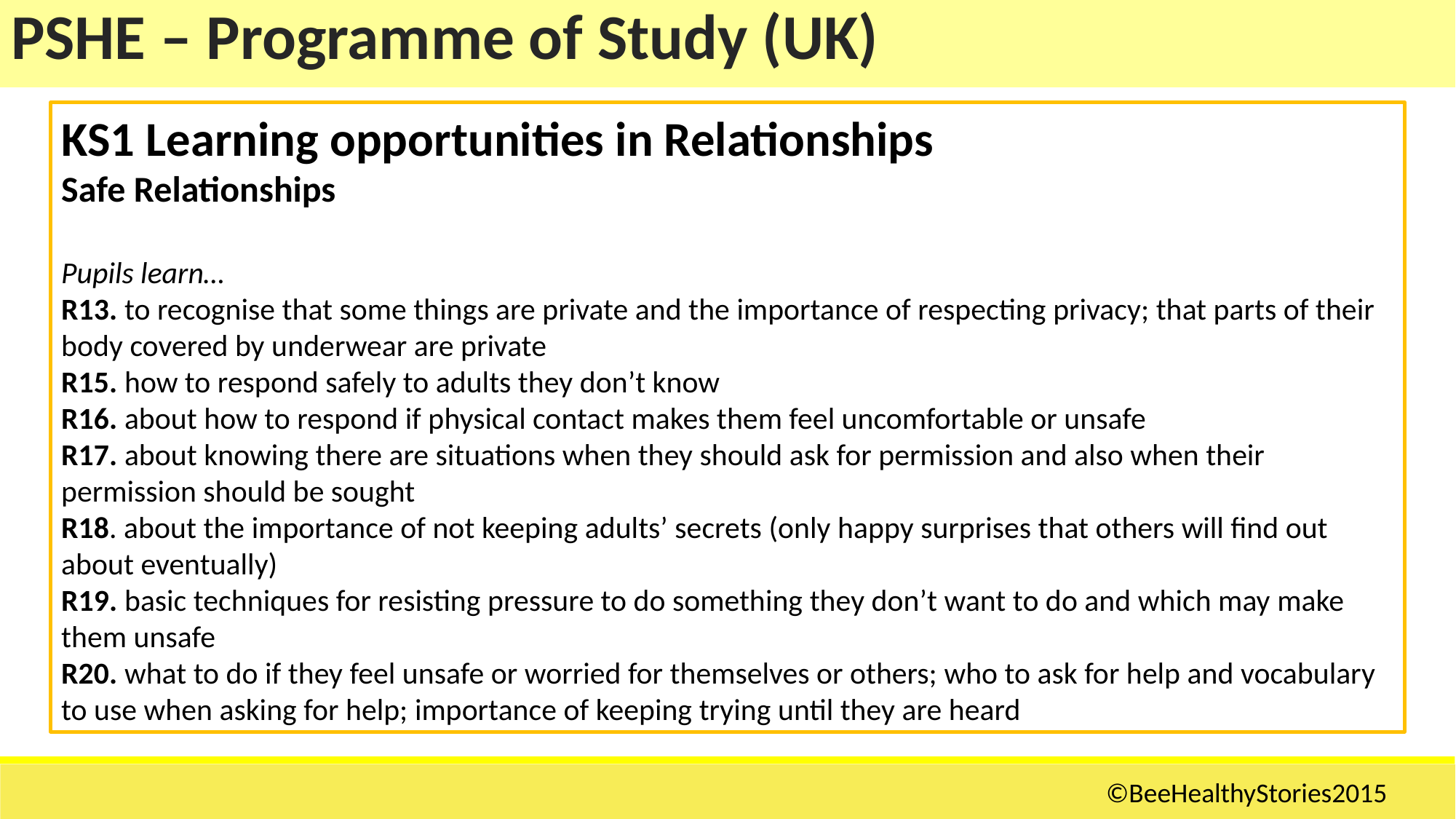

| PSHE – Programme of Study (UK) |
| --- |
KS1 Learning opportunities in Relationships
Safe Relationships

Pupils learn…
R13. to recognise that some things are private and the importance of respecting privacy; that parts of their body covered by underwear are private
R15. how to respond safely to adults they don’t know
R16. about how to respond if physical contact makes them feel uncomfortable or unsafe
R17. about knowing there are situations when they should ask for permission and also when their permission should be sought
R18. about the importance of not keeping adults’ secrets (only happy surprises that others will find out about eventually)
R19. basic techniques for resisting pressure to do something they don’t want to do and which may make them unsafe
R20. what to do if they feel unsafe or worried for themselves or others; who to ask for help and vocabulary to use when asking for help; importance of keeping trying until they are heard